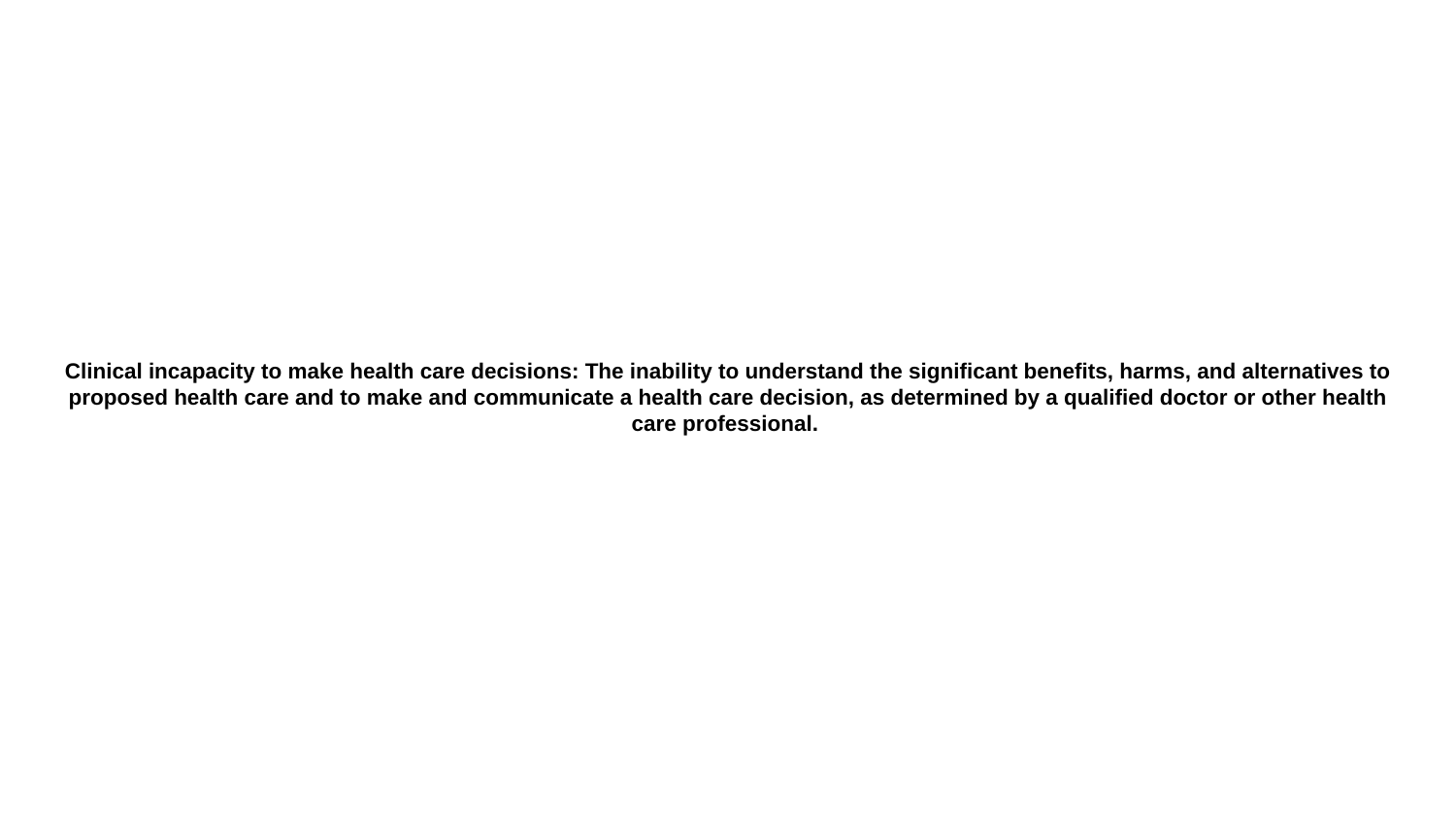

# Clinical incapacity to make health care decisions: The inability to understand the significant benefits, harms, and alternatives to proposed health care and to make and communicate a health care decision, as determined by a qualified doctor or other health care professional.